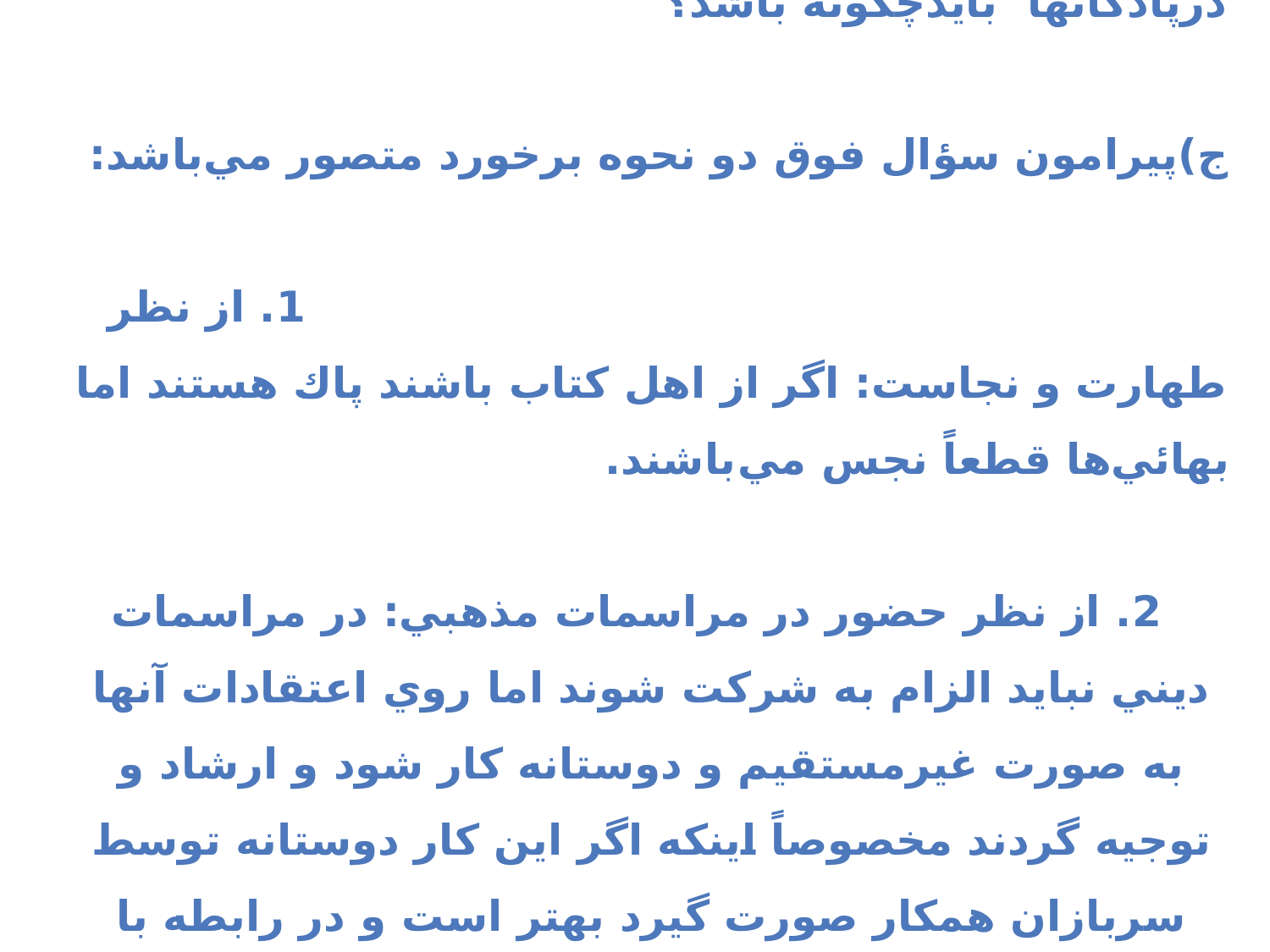

س2) نحوة برخورد با سربازان  فرقه های ضاله درپادگانها  بایدچگونه باشد؟                                                                                                             ج)پيرامون سؤال فوق دو نحوه برخورد متصور مي‌باشد:                                                                                                                                             1. از نظر طهارت و نجاست: اگر از اهل كتاب باشند پاك هستند اما بهائي‌ها قطعاً نجس مي‌باشند.
  2. از نظر حضور در مراسمات مذهبي: در مراسمات ديني نبايد الزام به شركت شوند اما روي اعتقادات آنها به صورت غيرمستقيم و دوستانه كار شود و ارشاد و توجيه گردند مخصوصاً اينكه اگر اين كار دوستانه توسط سربازان همكار صورت گيرد بهتر است و در رابطه با نحوه برخورد با آنان در ميان سربازان و همكاران نبايد تحقير صورت گيرد.